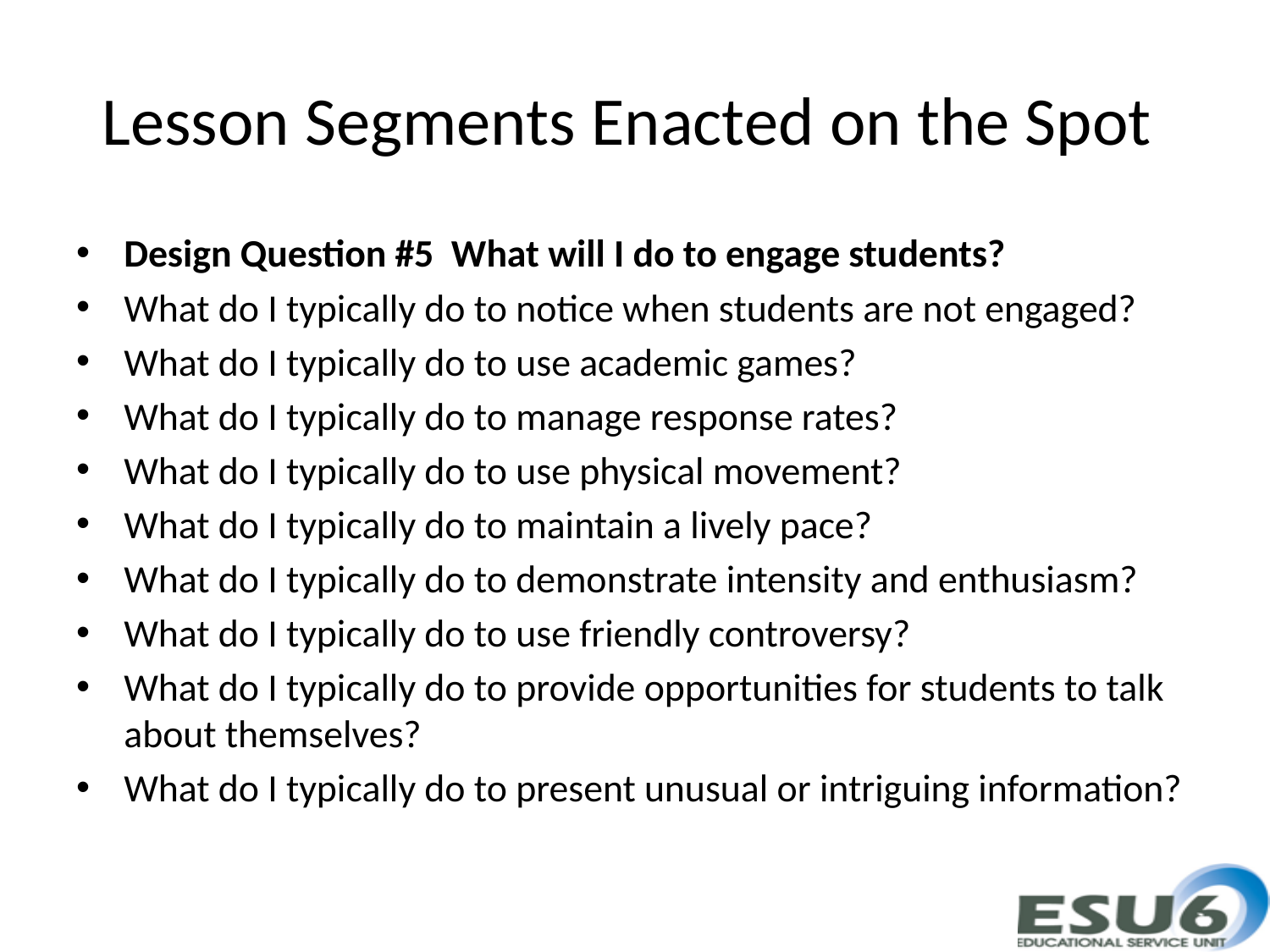

# Lesson Segments Enacted on the Spot
Design Question #5  What will I do to engage students?
What do I typically do to notice when students are not engaged?
What do I typically do to use academic games?
What do I typically do to manage response rates?
What do I typically do to use physical movement?
What do I typically do to maintain a lively pace?
What do I typically do to demonstrate intensity and enthusiasm?
What do I typically do to use friendly controversy?
What do I typically do to provide opportunities for students to talk about themselves?
What do I typically do to present unusual or intriguing information?